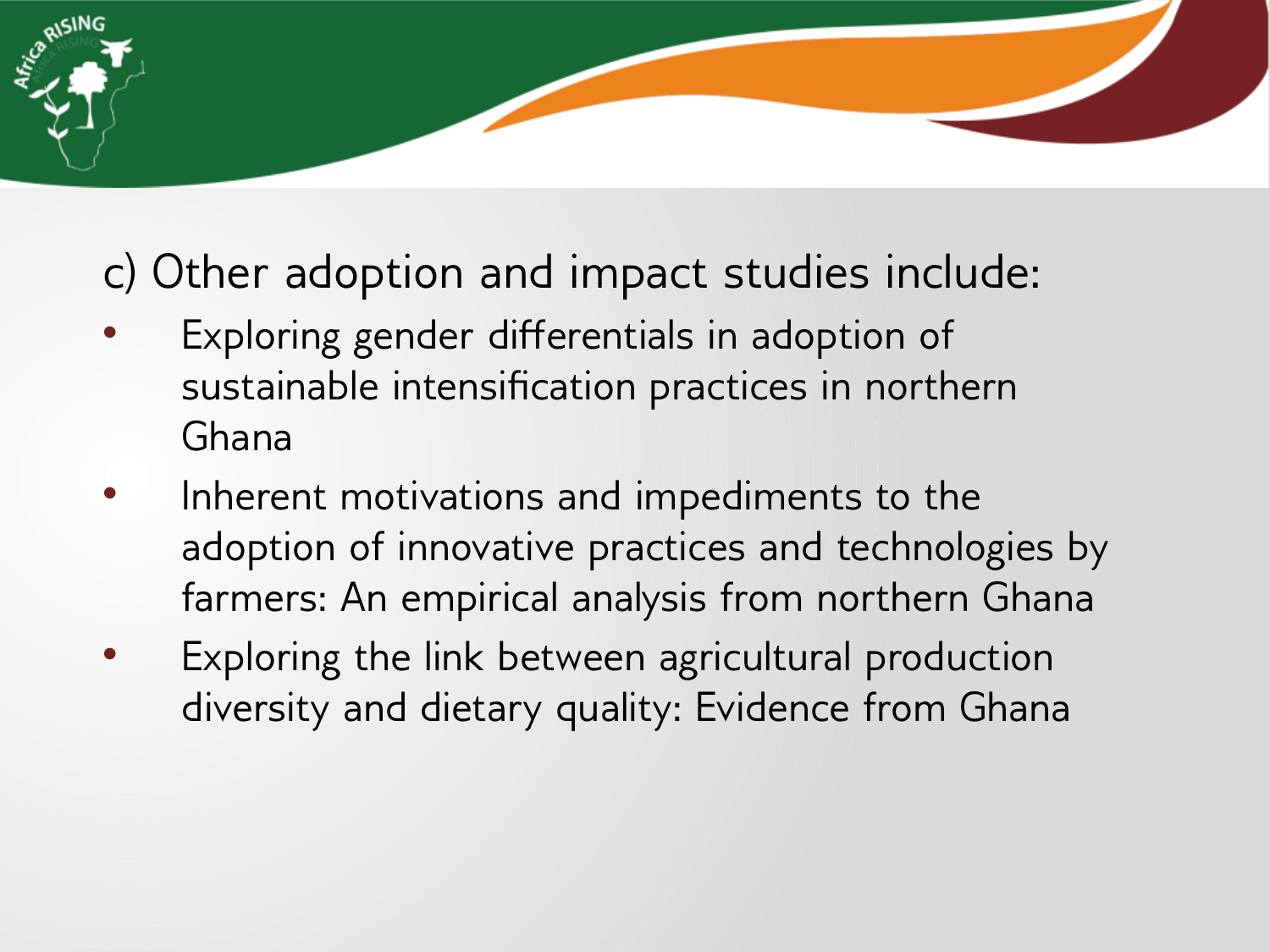

c) Other adoption and impact studies include:
Exploring gender differentials in adoption of sustainable intensification practices in northern Ghana
Inherent motivations and impediments to the adoption of innovative practices and technologies by farmers: An empirical analysis from northern Ghana
Exploring the link between agricultural production diversity and dietary quality: Evidence from Ghana